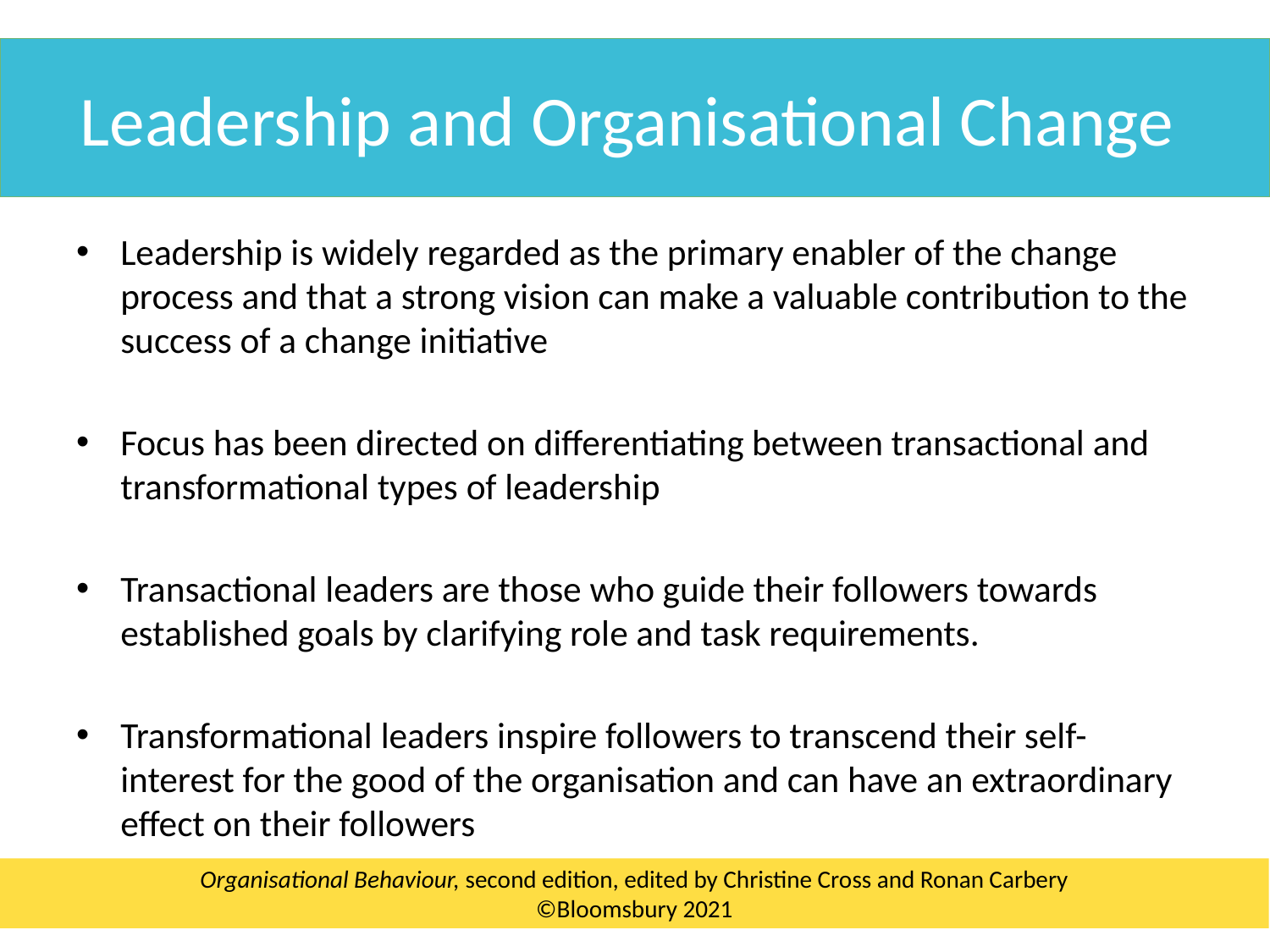

Leadership and Organisational Change
Leadership is widely regarded as the primary enabler of the change process and that a strong vision can make a valuable contribution to the success of a change initiative

Focus has been directed on differentiating between transactional and transformational types of leadership

Transactional leaders are those who guide their followers towards established goals by clarifying role and task requirements.

Transformational leaders inspire followers to transcend their self-interest for the good of the organisation and can have an extraordinary effect on their followers